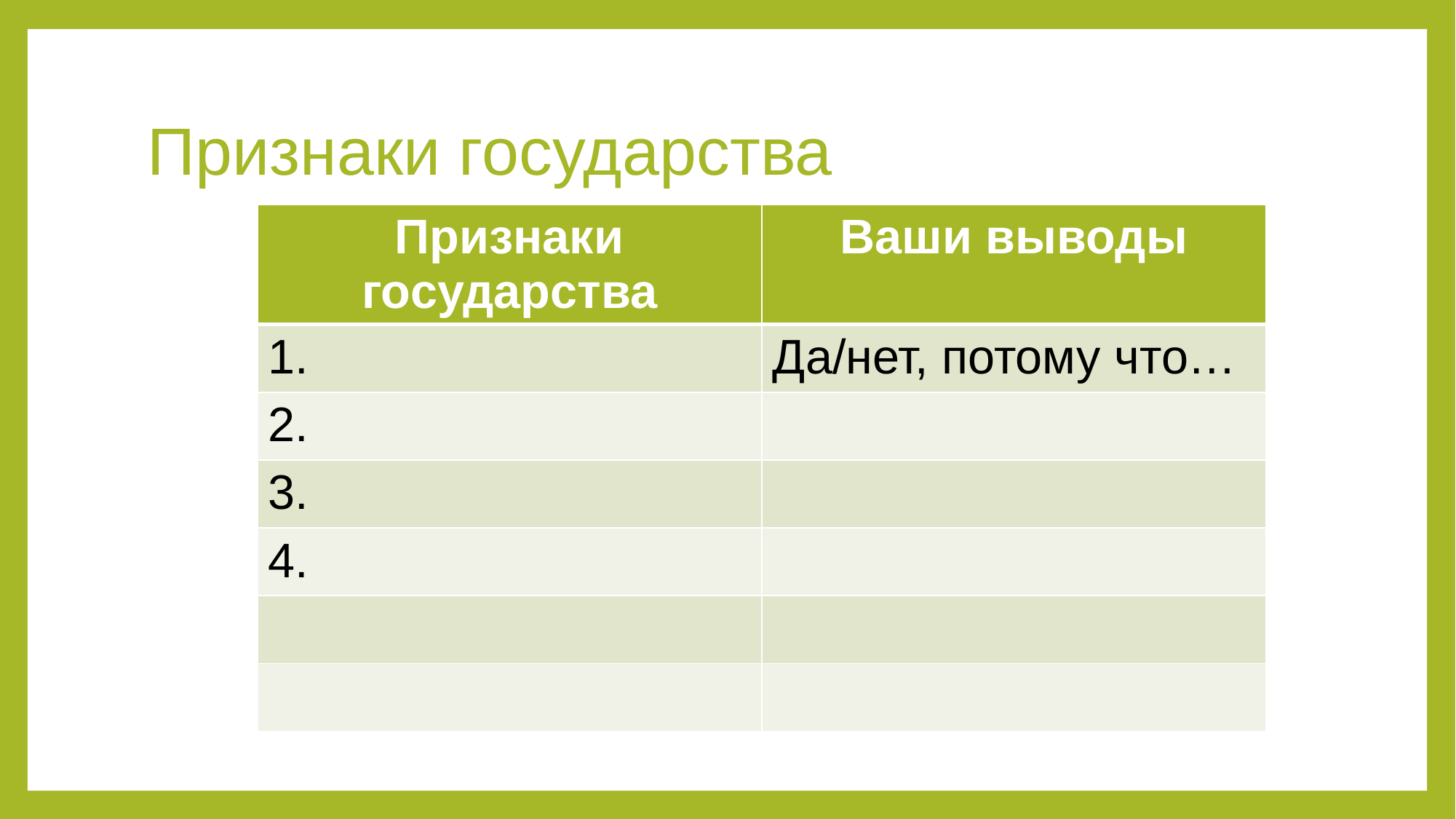

# Признаки государства
| Признаки государства | Ваши выводы |
| --- | --- |
| 1. | Да/нет, потому что… |
| 2. |  |
| 3. |  |
| 4. |  |
|  |  |
|  |  |